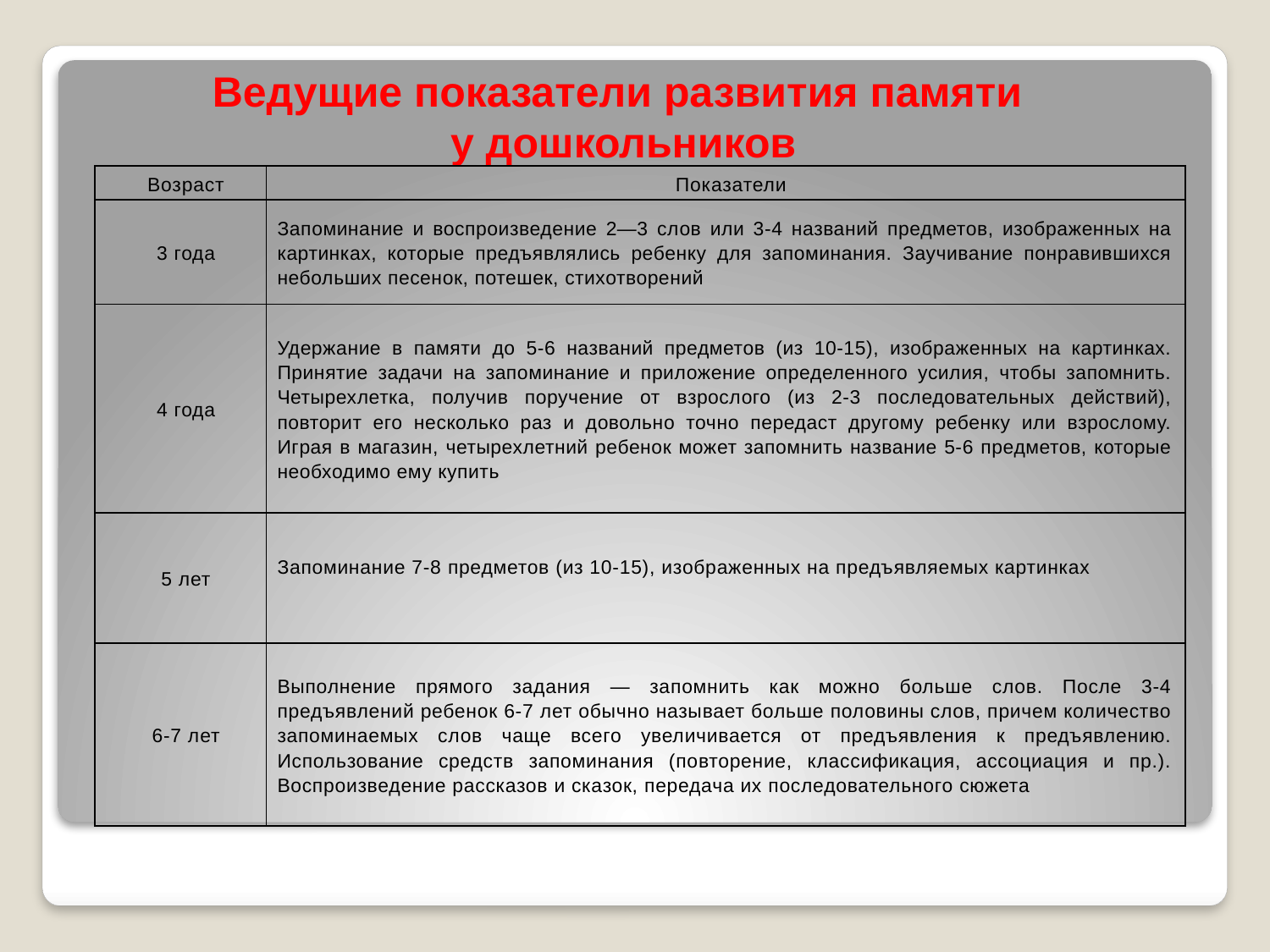

# Ведущие показатели развития памяти у дошкольников
| Возраст | Показатели |
| --- | --- |
| 3 года | Запоминание и воспроизведение 2—3 слов или 3-4 названий предметов, изображенных на картинках, которые предъявлялись ребенку для запоминания. Заучивание понравившихся небольших песенок, потешек, стихотворений |
| 4 года | Удержание в памяти до 5-6 названий предметов (из 10-15), изображенных на картинках. Принятие задачи на запоминание и приложение определенного усилия, чтобы запомнить. Четырехлетка, получив поручение от взрослого (из 2-3 последовательных действий), повторит его несколько раз и довольно точно передаст другому ребенку или взрослому. Играя в магазин, четырехлетний ребенок может запомнить название 5-6 предметов, которые необходимо ему купить |
| 5 лет | Запоминание 7-8 предметов (из 10-15), изображенных на предъявляемых картинках |
| 6-7 лет | Выполнение прямого задания — запомнить как можно больше слов. После 3-4 предъявлений ребенок 6-7 лет обычно называет больше половины слов, причем количество запоминаемых слов чаще всего увеличивается от предъявления к предъявлению. Использование средств запоминания (повторение, классификация, ассоциация и пр.). Воспроизведение рассказов и сказок, передача их последовательного сюжета |